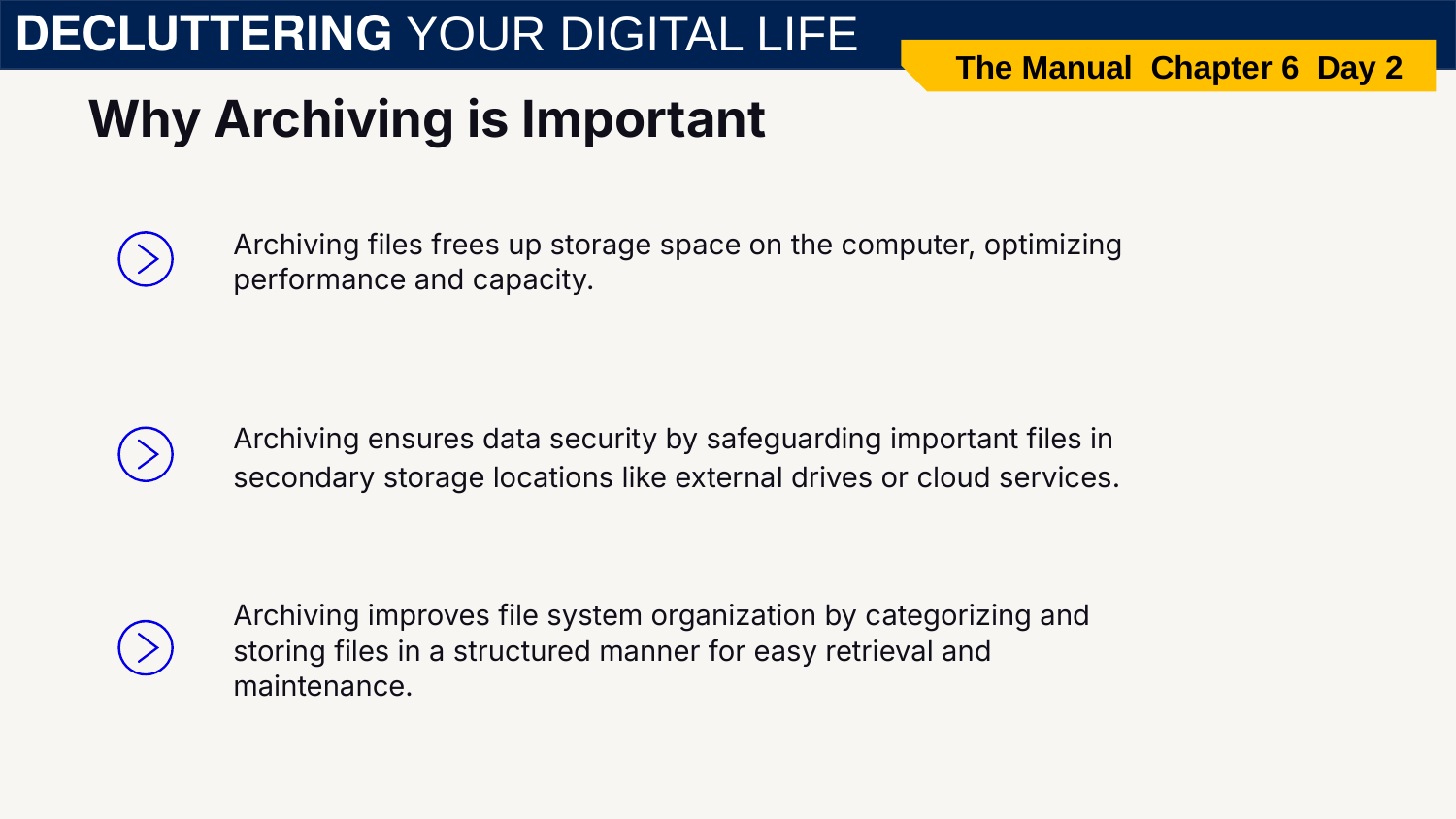

DECLUTTERING YOUR DIGITAL LIFE
The Manual  Chapter 6  Day 2

# Why Archiving is Important
Archiving files frees up storage space on the computer, optimizing performance and capacity.

Archiving ensures data security by safeguarding important files in secondary storage locations like external drives or cloud services.

Archiving improves file system organization by categorizing and storing files in a structured manner for easy retrieval and maintenance.